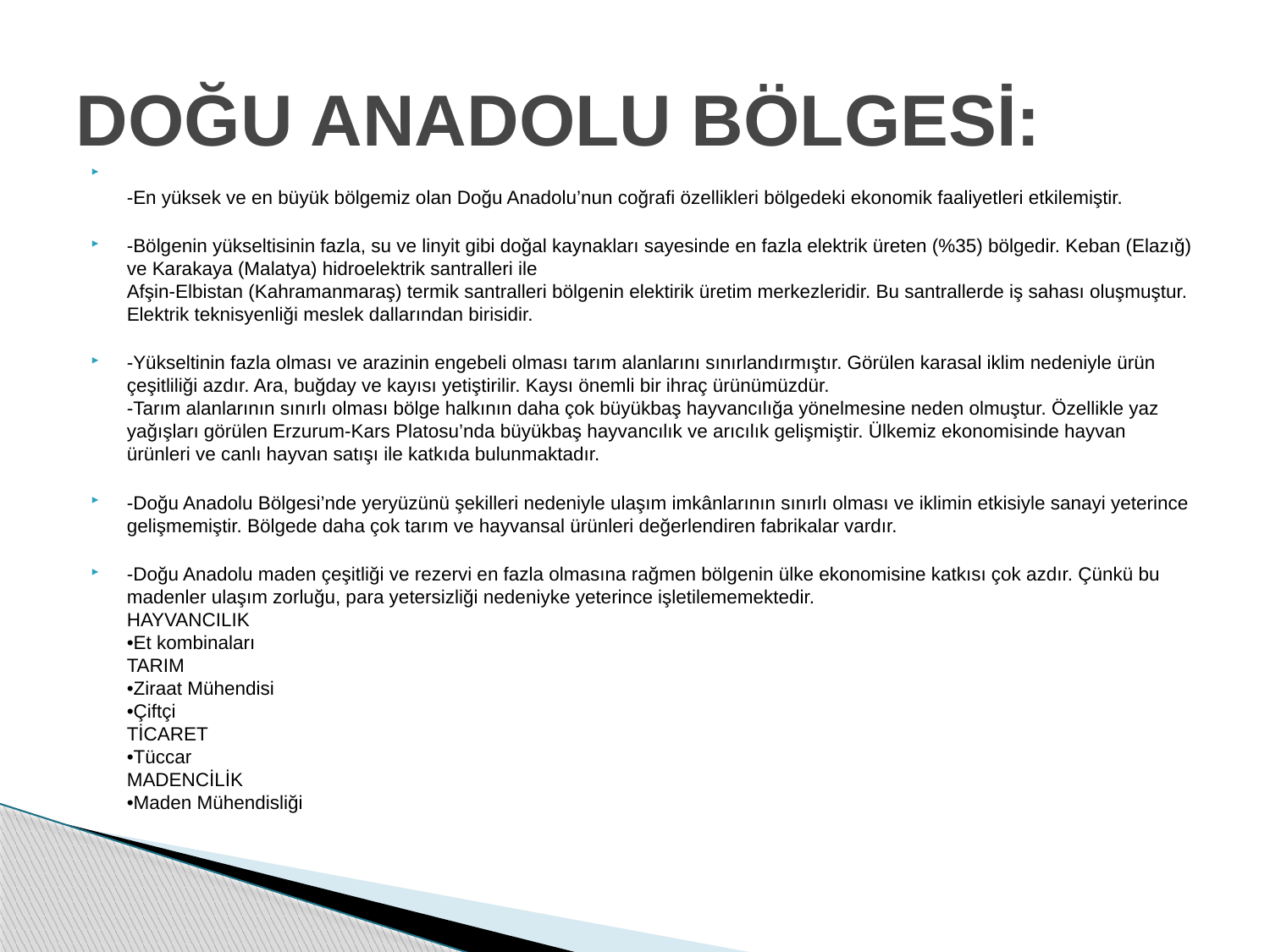

# DOĞU ANADOLU BÖLGESİ:
-En yüksek ve en büyük bölgemiz olan Doğu Anadolu’nun coğrafi özellikleri bölgedeki ekonomik faaliyetleri etkilemiştir.
-Bölgenin yükseltisinin fazla, su ve linyit gibi doğal kaynakları sayesinde en fazla elektrik üreten (%35) bölgedir. Keban (Elazığ) ve Karakaya (Malatya) hidroelektrik santralleri ile
Afşin-Elbistan (Kahramanmaraş) termik santralleri bölgenin elektirik üretim merkezleridir. Bu santrallerde iş sahası oluşmuştur. Elektrik teknisyenliği meslek dallarından birisidir.
-Yükseltinin fazla olması ve arazinin engebeli olması tarım alanlarını sınırlandırmıştır. Görülen karasal iklim nedeniyle ürün çeşitliliği azdır. Ara, buğday ve kayısı yetiştirilir. Kaysı önemli bir ihraç ürünümüzdür.
-Tarım alanlarının sınırlı olması bölge halkının daha çok büyükbaş hayvancılığa yönelmesine neden olmuştur. Özellikle yaz yağışları görülen Erzurum-Kars Platosu’nda büyükbaş hayvancılık ve arıcılık gelişmiştir. Ülkemiz ekonomisinde hayvan ürünleri ve canlı hayvan satışı ile katkıda bulunmaktadır.
-Doğu Anadolu Bölgesi’nde yeryüzünü şekilleri nedeniyle ulaşım imkânlarının sınırlı olması ve iklimin etkisiyle sanayi yeterince gelişmemiştir. Bölgede daha çok tarım ve hayvansal ürünleri değerlendiren fabrikalar vardır.
-Doğu Anadolu maden çeşitliği ve rezervi en fazla olmasına rağmen bölgenin ülke ekonomisine katkısı çok azdır. Çünkü bu madenler ulaşım zorluğu, para yetersizliği nedeniyke yeterince işletilememektedir.
HAYVANCILIK
•Et kombinaları
TARIM
•Ziraat Mühendisi
•Çiftçi
TİCARET
•Tüccar
MADENCİLİK
•Maden Mühendisliği